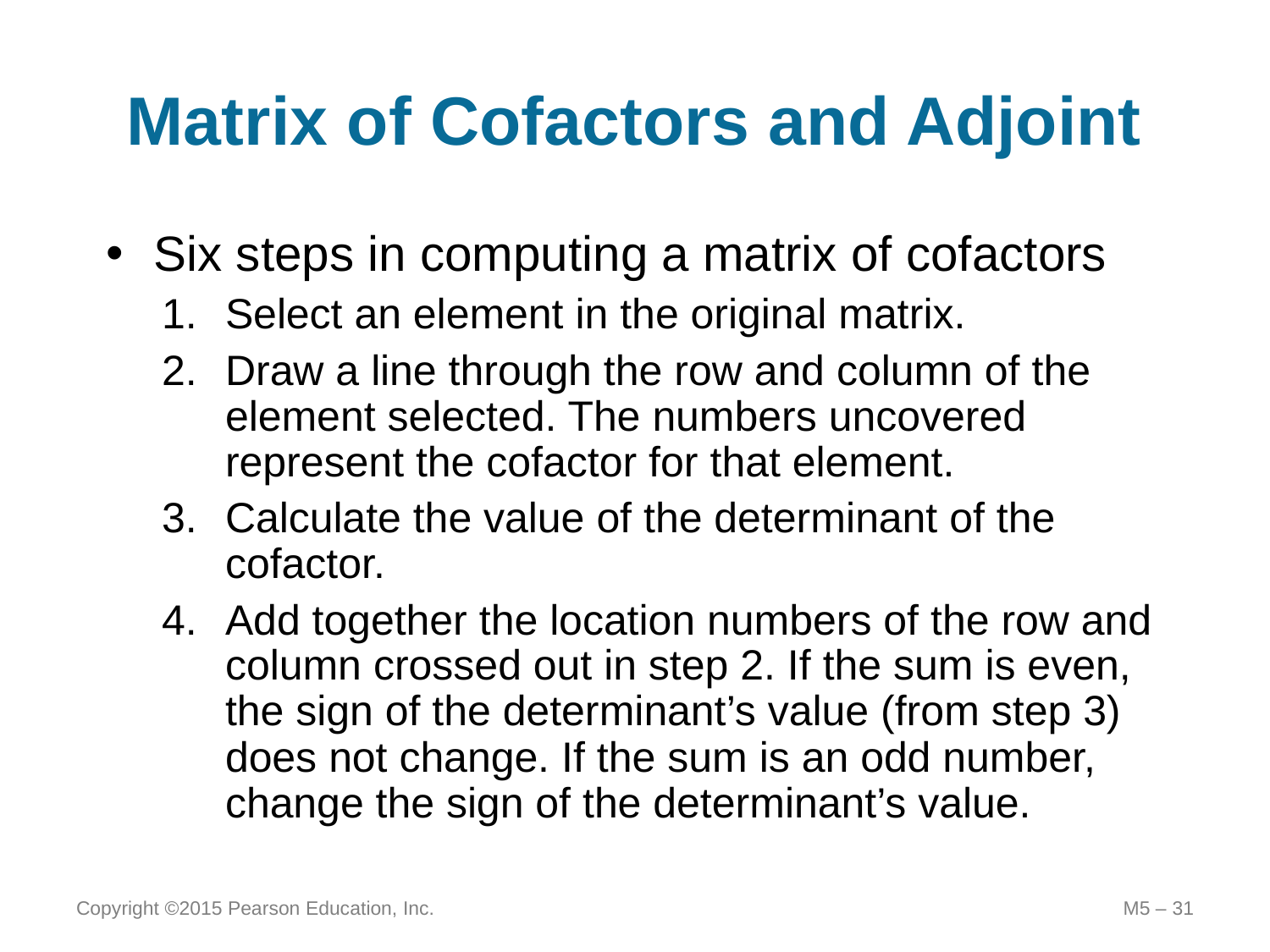

# Matrix of Cofactors and Adjoint
Six steps in computing a matrix of cofactors
Select an element in the original matrix.
Draw a line through the row and column of the element selected. The numbers uncovered represent the cofactor for that element.
Calculate the value of the determinant of the cofactor.
Add together the location numbers of the row and column crossed out in step 2. If the sum is even, the sign of the determinant’s value (from step 3) does not change. If the sum is an odd number, change the sign of the determinant’s value.
Copyright ©2015 Pearson Education, Inc.
M5 – 31